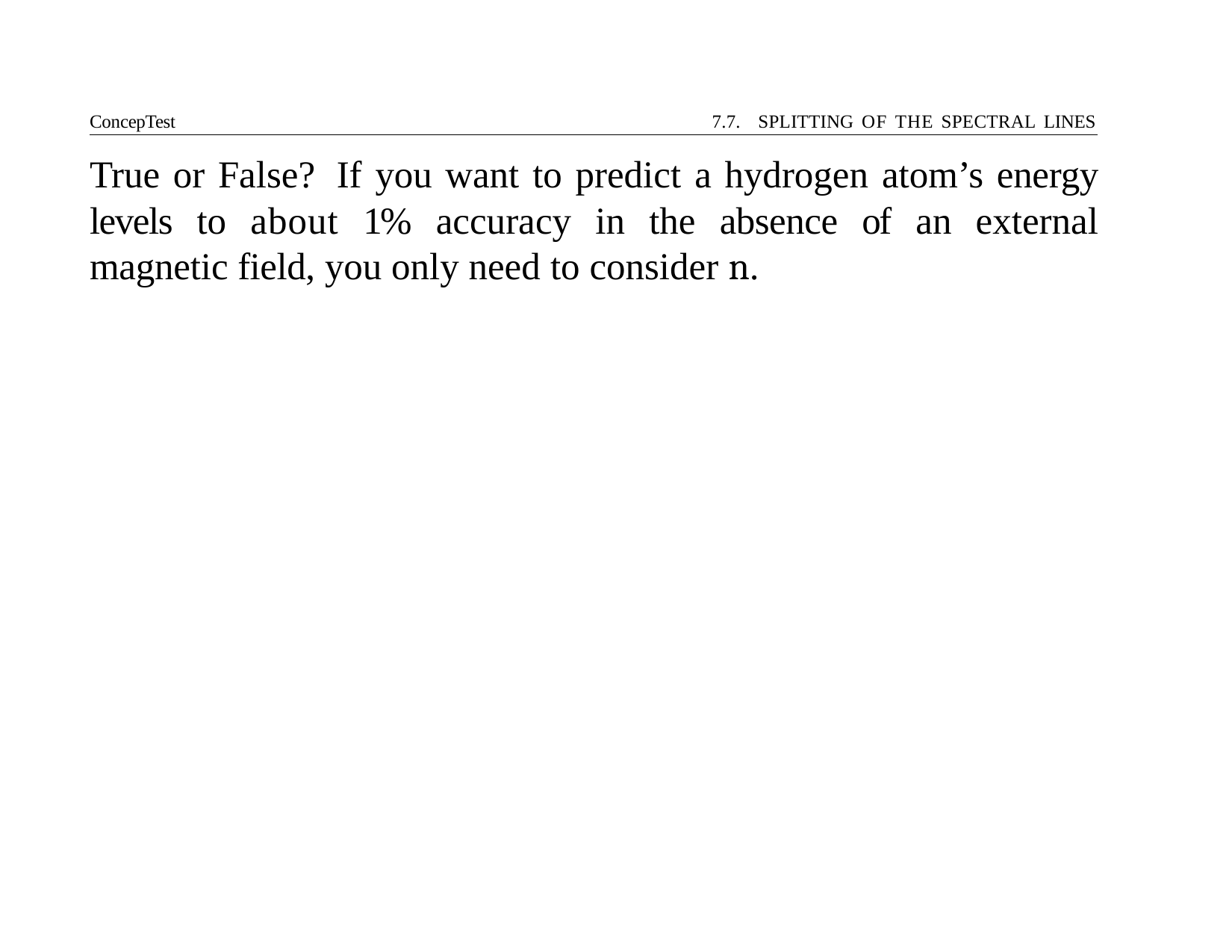

ConcepTest	7.7.  SPLITTING OF THE SPECTRAL LINES

# True or False?  If you want to predict a hydrogen atom’s energy levels to about 1% accuracy in the absence of an external magnetic field, you only need to consider n.